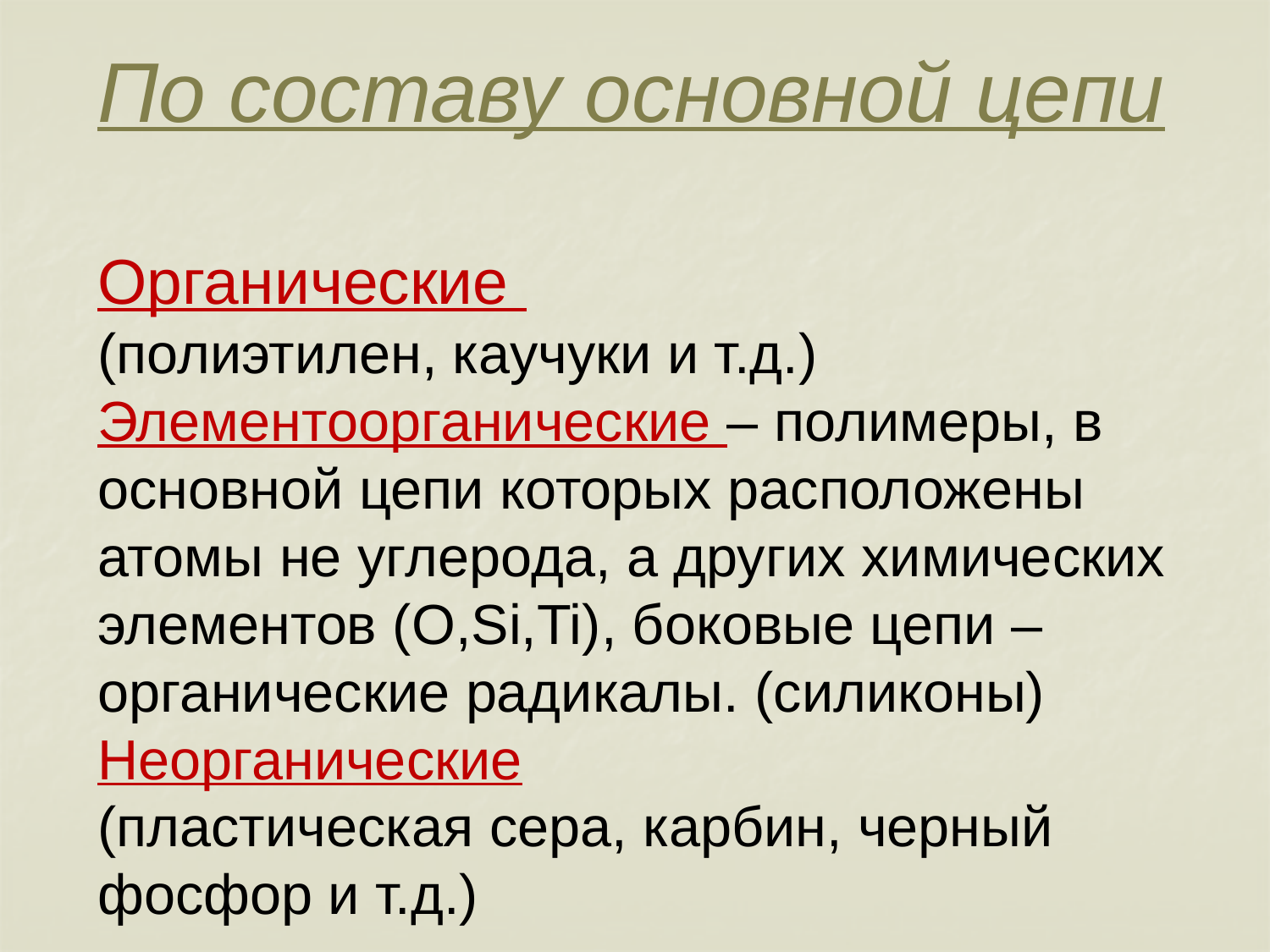

# По составу основной цепи Органические (полиэтилен, каучуки и т.д.) Элементоорганические – полимеры, в основной цепи которых расположены атомы не углерода, а других химических элементов (O,Si,Ti), боковые цепи – органические радикалы. (силиконы) Неорганические (пластическая сера, карбин, черный  фосфор и т.д.)